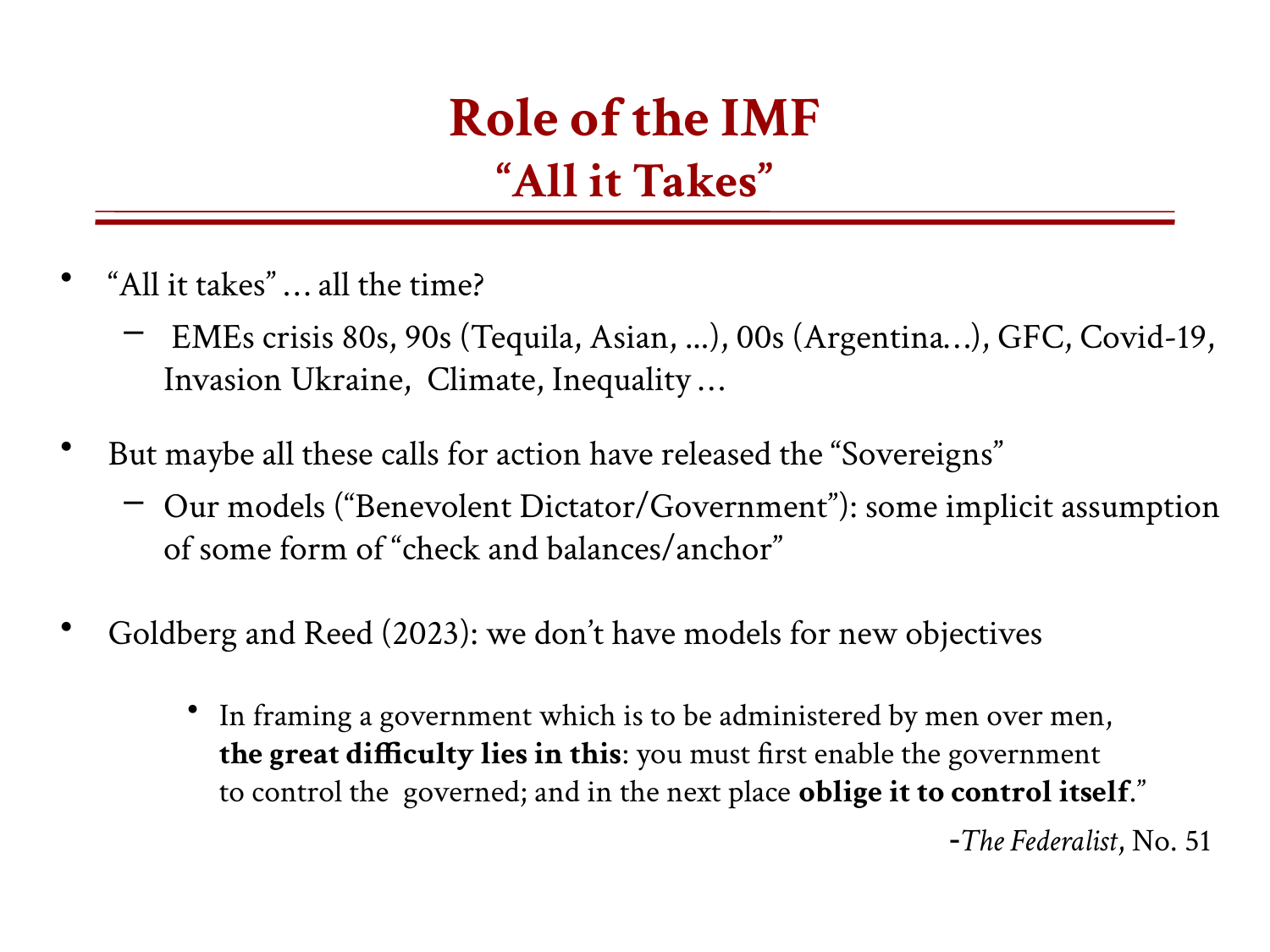

# Role of the IMF “All it Takes”
“All it takes” … all the time?
 EMEs crisis 80s, 90s (Tequila, Asian, ...), 00s (Argentina…), GFC, Covid-19, Invasion Ukraine,  Climate, Inequality …
But maybe all these calls for action have released the “Sovereigns”
Our models (“Benevolent Dictator/Government”): some implicit assumption of some form of “check and balances/anchor”
Goldberg and Reed (2023): we don’t have models for new objectives
In framing a government which is to be administered by men over men,           the great difficulty lies in this: you must first enable the government               to control the  governed; and in the next place oblige it to control itself.”
						−The Federalist, No. 51